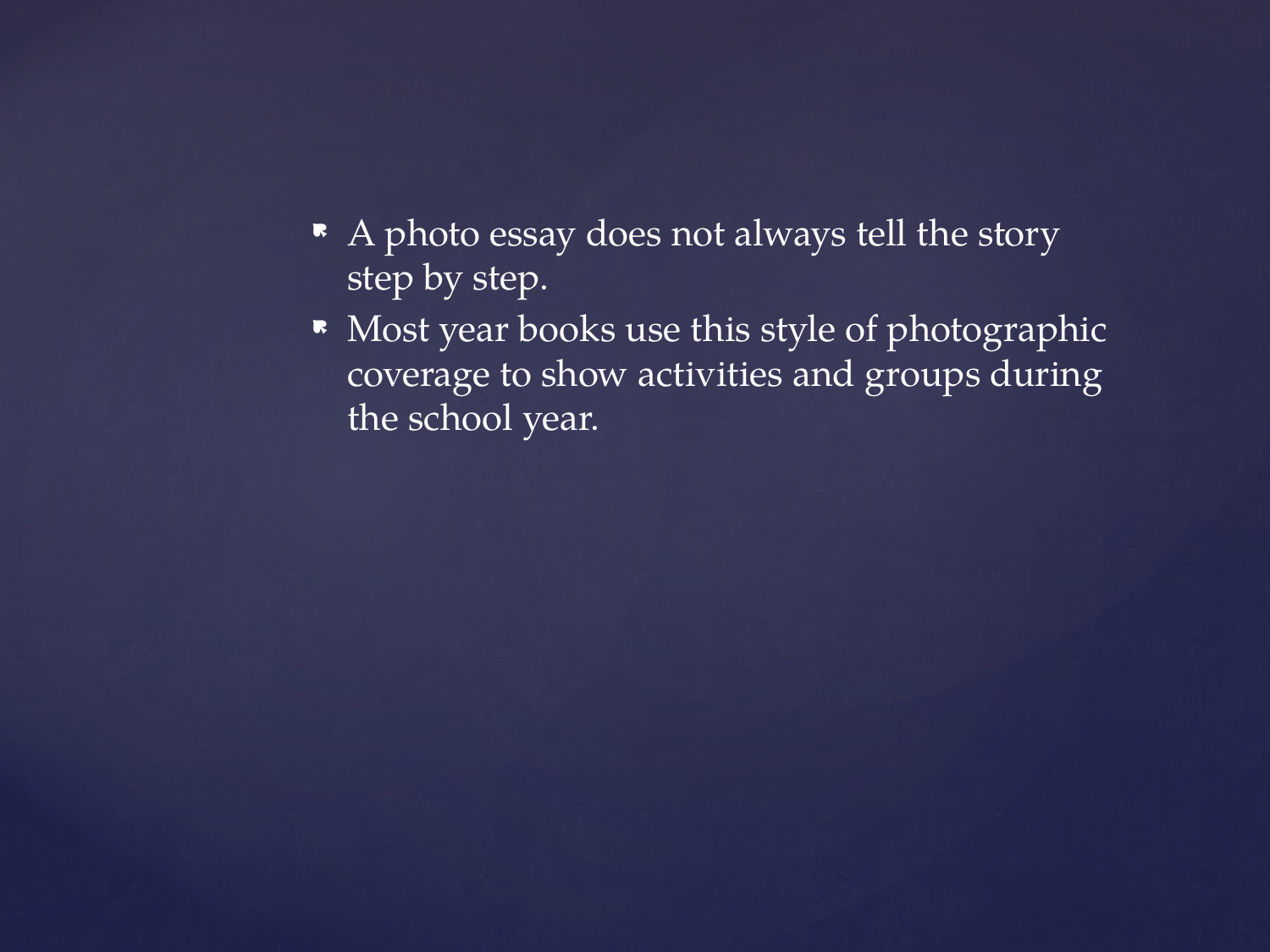

A photo essay does not always tell the story step by step.
Most year books use this style of photographic coverage to show activities and groups during the school year.

#